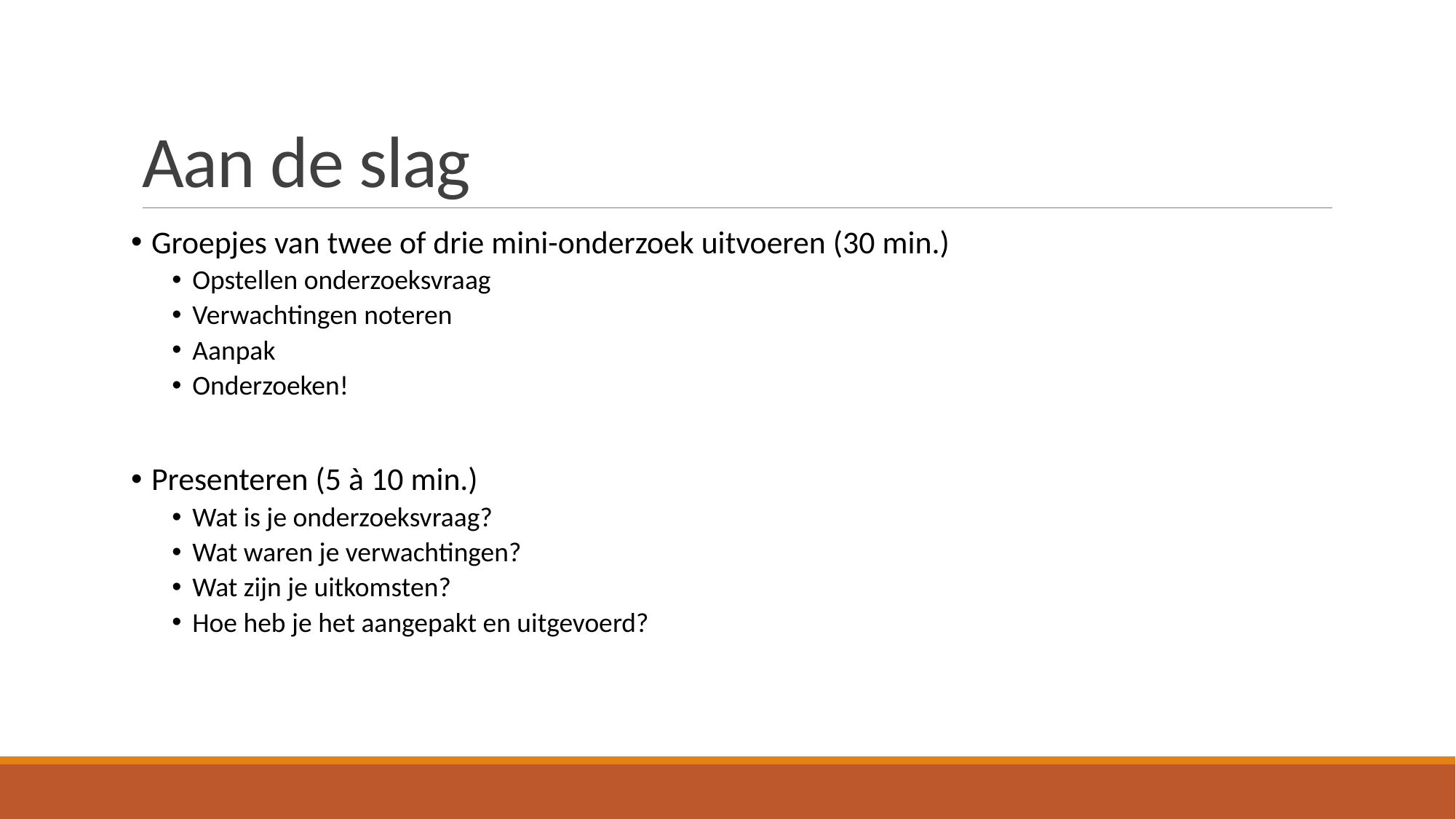

# Aan de slag
Groepjes van twee of drie mini-onderzoek uitvoeren (30 min.)
Opstellen onderzoeksvraag
Verwachtingen noteren
Aanpak
Onderzoeken!

Presenteren (5 à 10 min.)
Wat is je onderzoeksvraag?
Wat waren je verwachtingen?
Wat zijn je uitkomsten?
Hoe heb je het aangepakt en uitgevoerd?